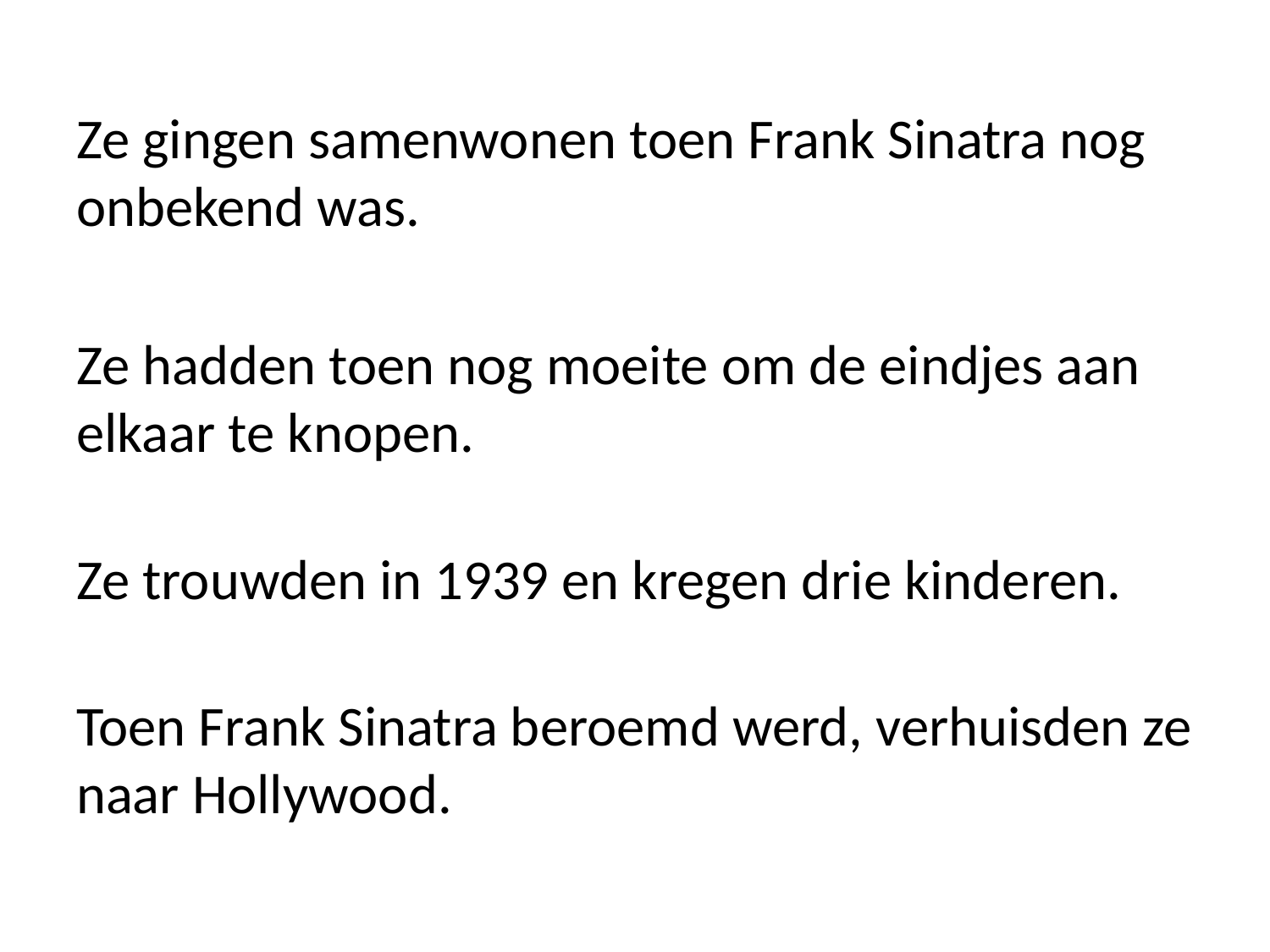

Ze gingen samenwonen toen Frank Sinatra nog onbekend was.

Ze hadden toen nog moeite om de eindjes aan elkaar te knopen.
Ze trouwden in 1939 en kregen drie kinderen.
Toen Frank Sinatra beroemd werd, verhuisden ze naar Hollywood.